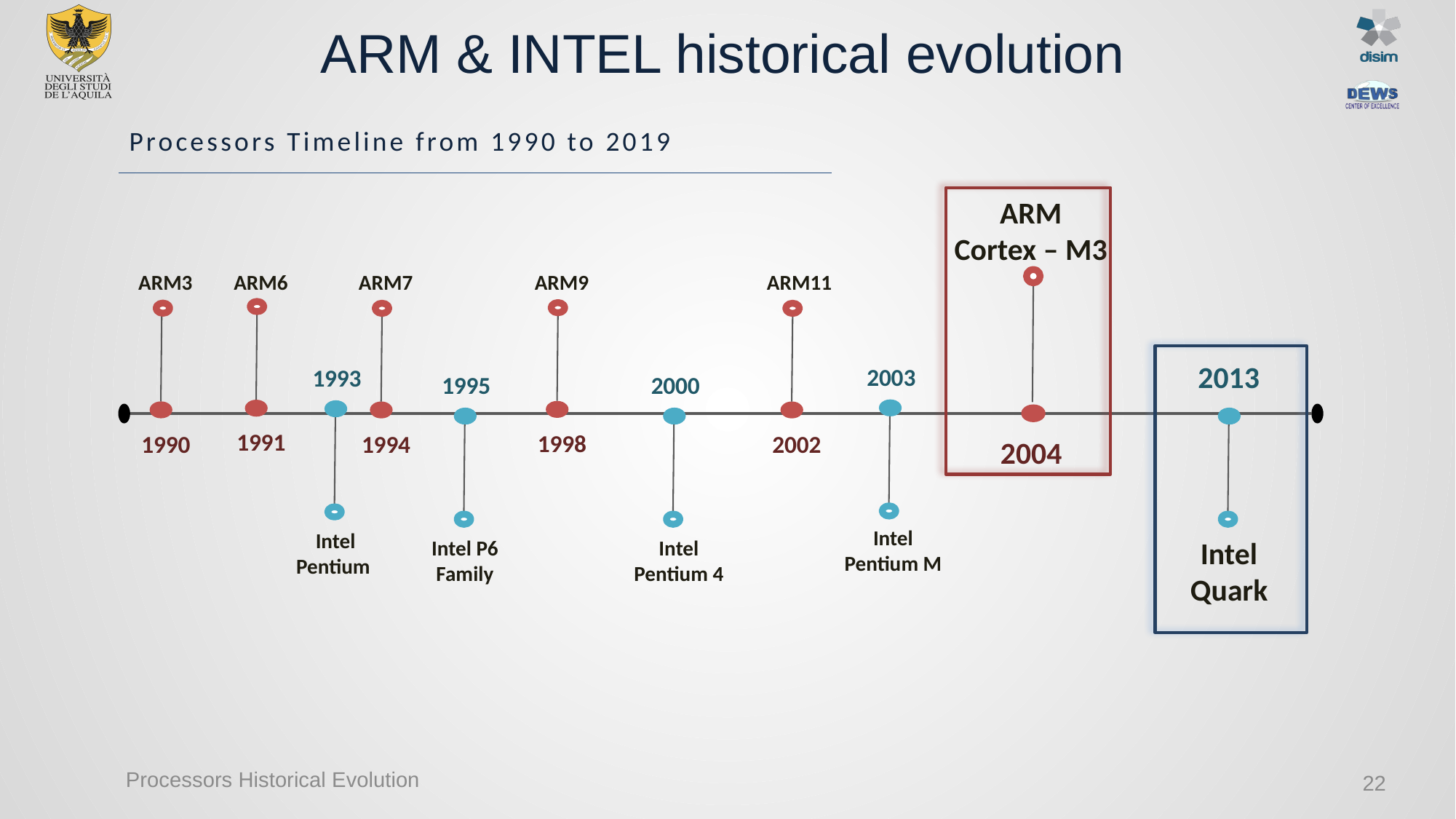

# ARM & INTEL historical evolution
Processors Timeline from 1990 to 2019

ARM
Cortex – M3

2004
ARM6

1991
ARM9

1998
ARM3

1990
ARM7

1994
ARM11

2002

2013

Intel Quark
2003

Intel Pentium M
1993

Intel Pentium
1995

Intel P6 Family
2000

Intel Pentium 4

Processors Historical Evolution

22